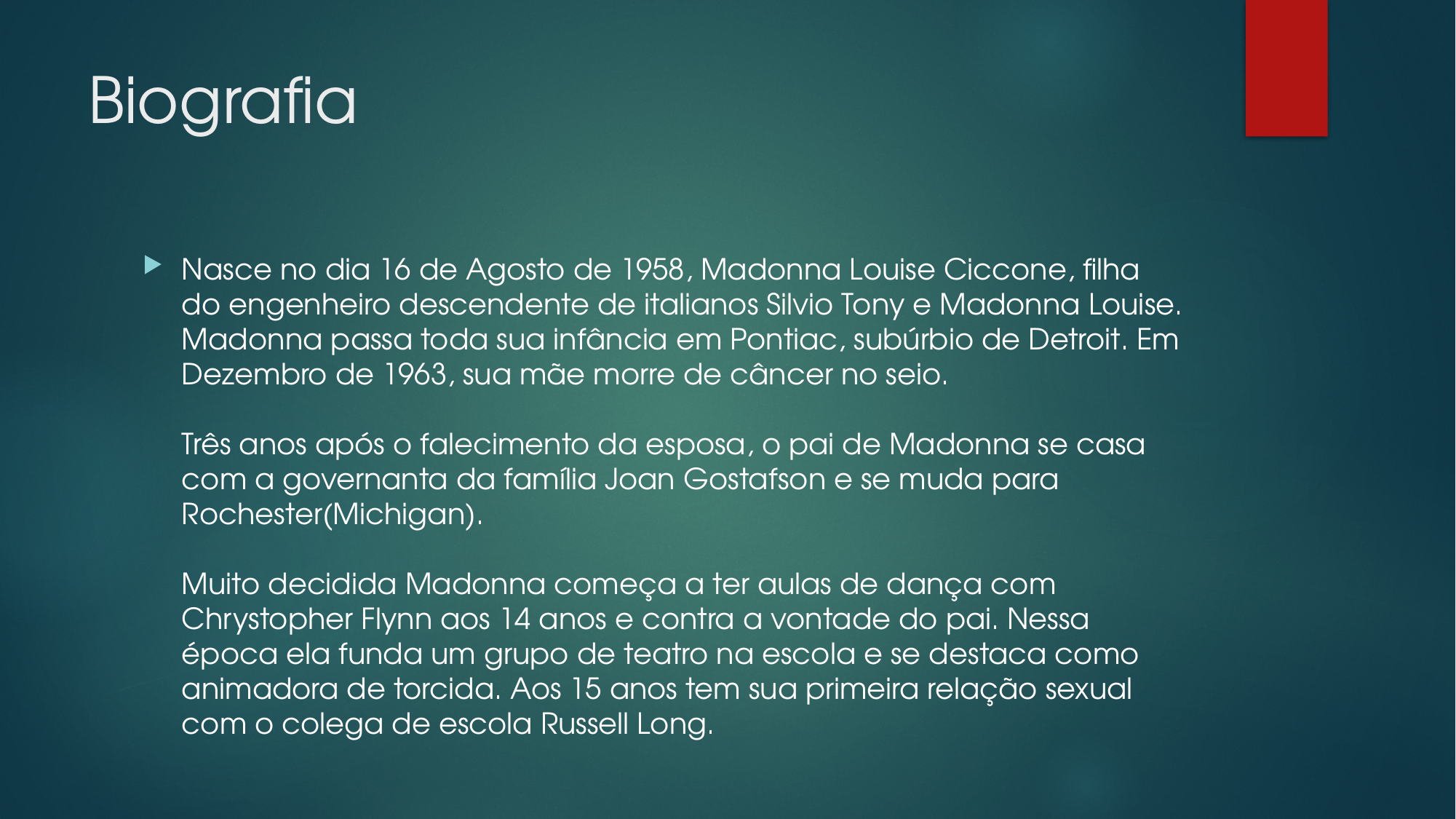

# Biografia
Nasce no dia 16 de Agosto de 1958, Madonna Louise Ciccone, filha do engenheiro descendente de italianos Silvio Tony e Madonna Louise. Madonna passa toda sua infância em Pontiac, subúrbio de Detroit. Em Dezembro de 1963, sua mãe morre de câncer no seio.
Três anos após o falecimento da esposa, o pai de Madonna se casa com a governanta da família Joan Gostafson e se muda para Rochester(Michigan).
Muito decidida Madonna começa a ter aulas de dança com Chrystopher Flynn aos 14 anos e contra a vontade do pai. Nessa época ela funda um grupo de teatro na escola e se destaca como animadora de torcida. Aos 15 anos tem sua primeira relação sexual com o colega de escola Russell Long.